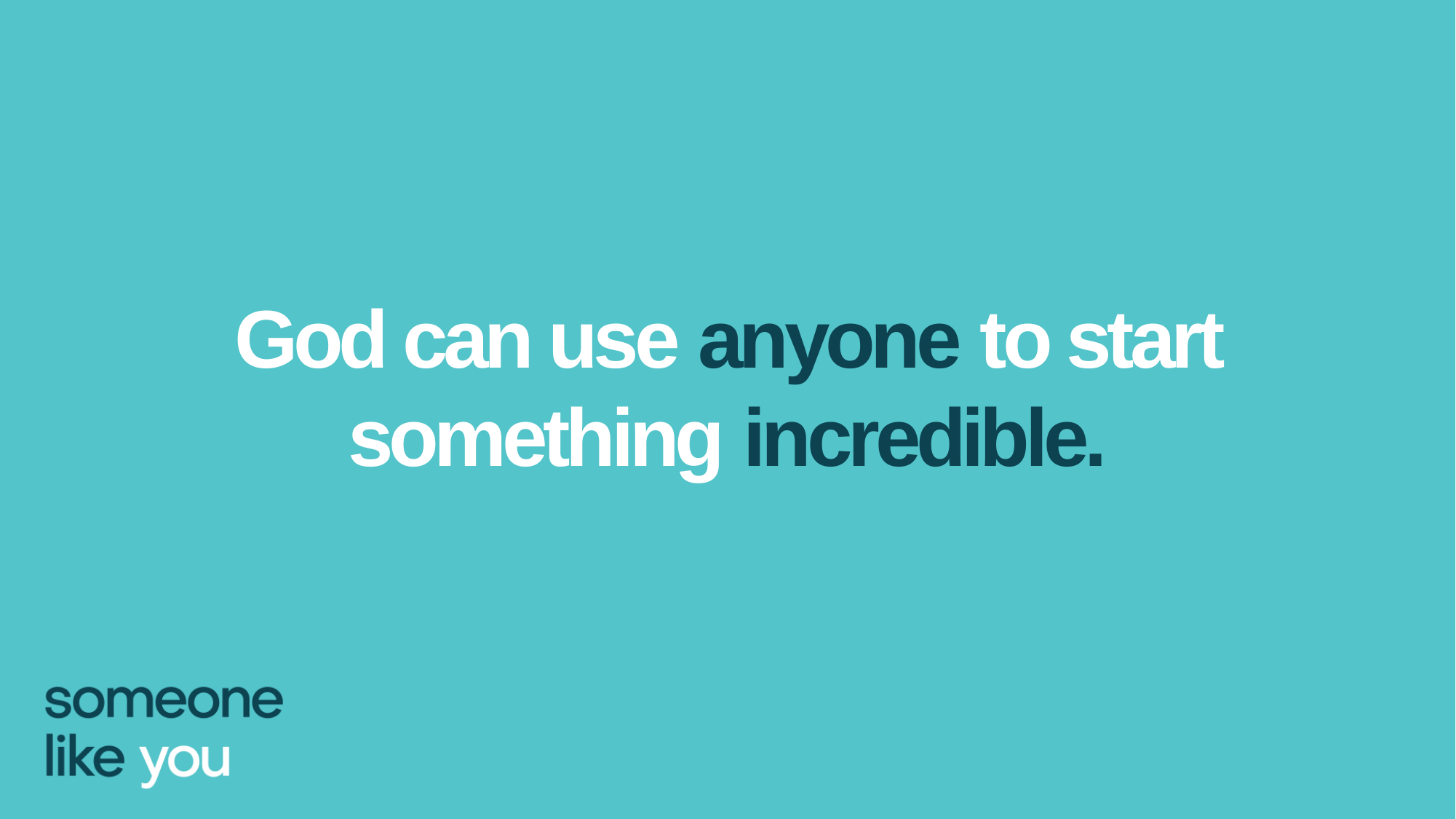

God can use anyone to start something incredible.